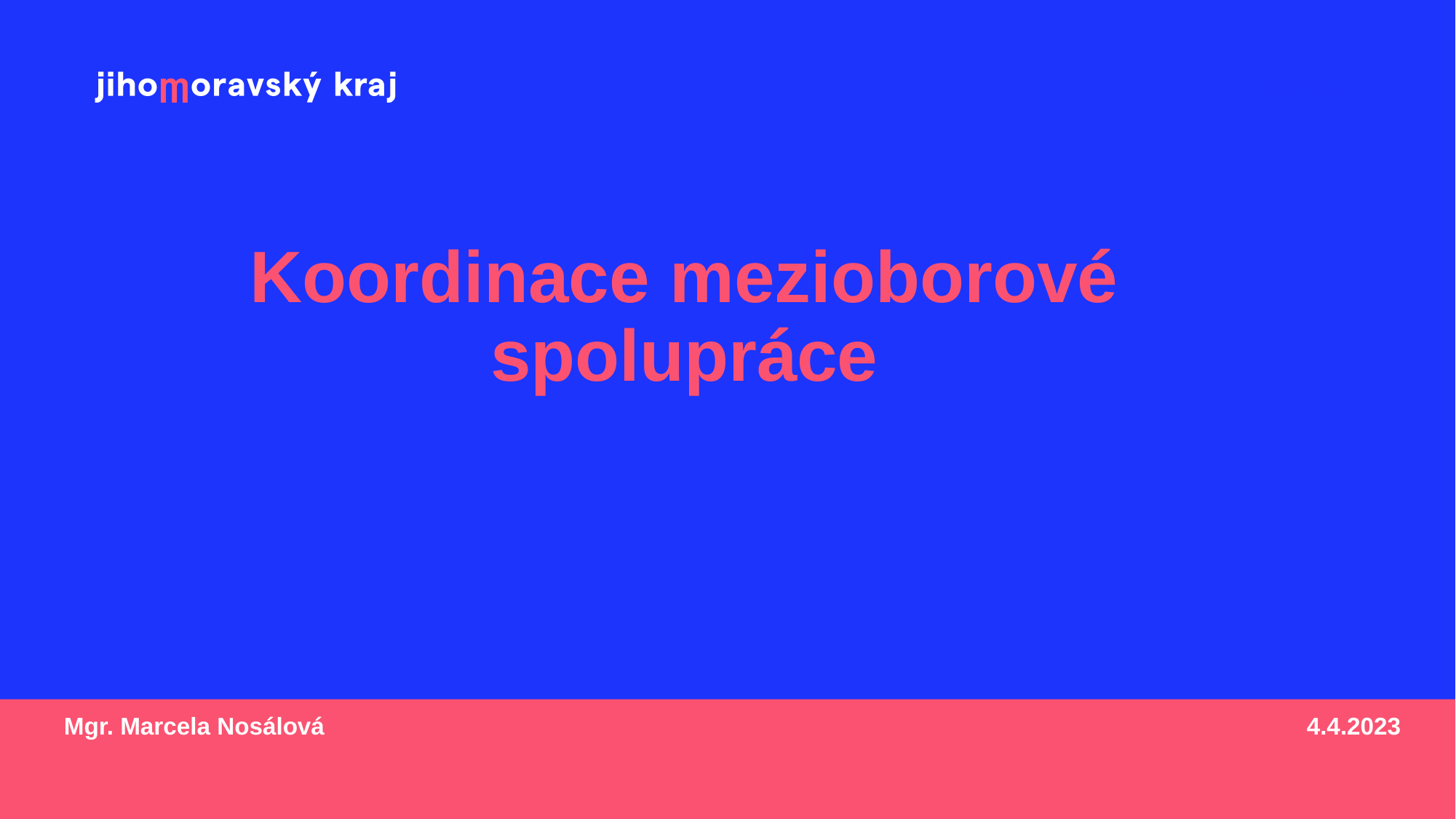

Koordinace mezioborové spolupráce
Mgr. Marcela Nosálová
4.4.2023